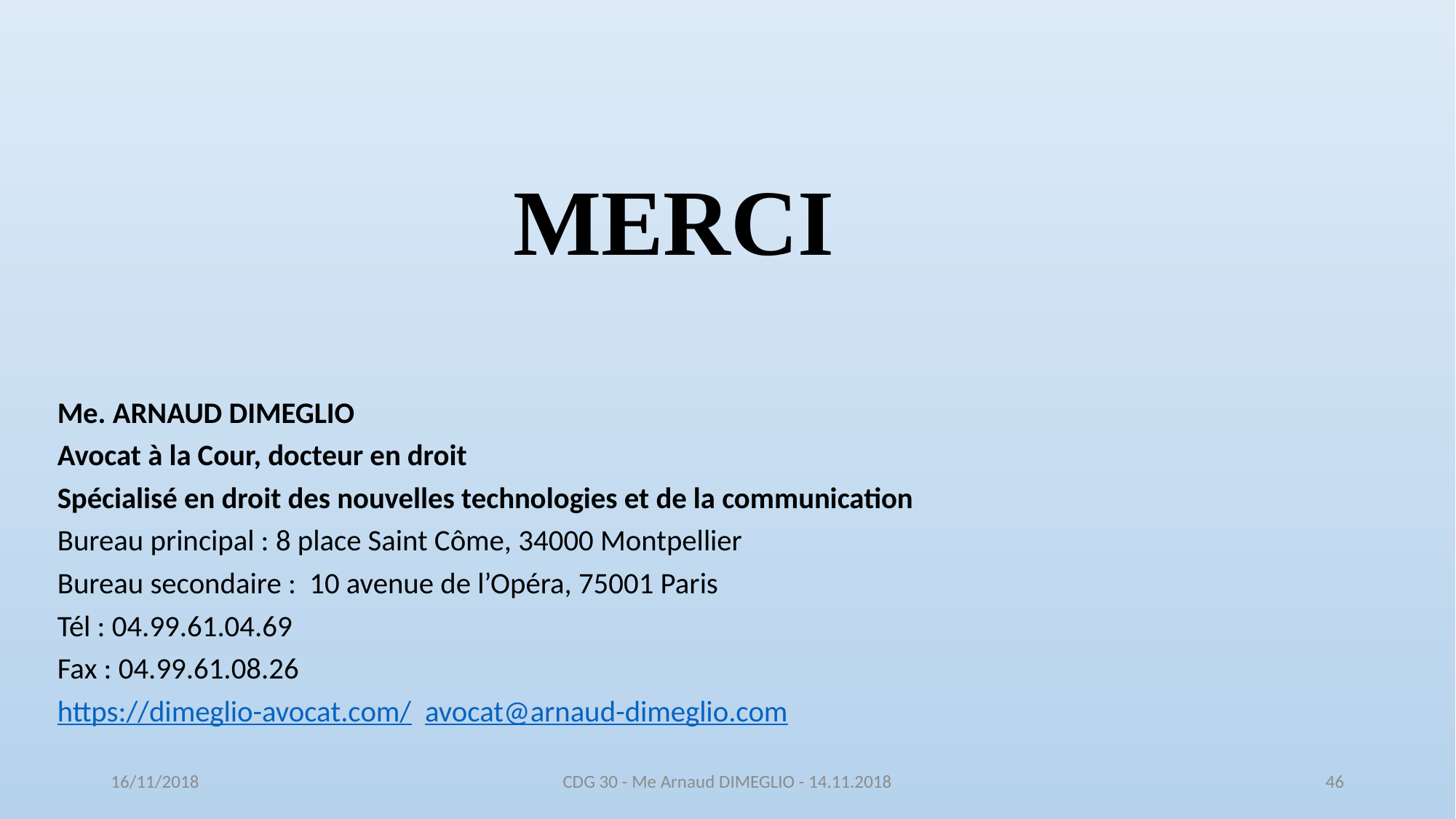

MERCI

Me. ARNAUD DIMEGLIO
Avocat à la Cour, docteur en droit
Spécialisé en droit des nouvelles technologies et de la communication
Bureau principal : 8 place Saint Côme, 34000 Montpellier
Bureau secondaire :  10 avenue de l’Opéra, 75001 Paris
Tél : 04.99.61.04.69
Fax : 04.99.61.08.26
https://dimeglio-avocat.com/  avocat@arnaud-dimeglio.com

16/11/2018
CDG 30 - Me Arnaud DIMEGLIO - 14.11.2018
46